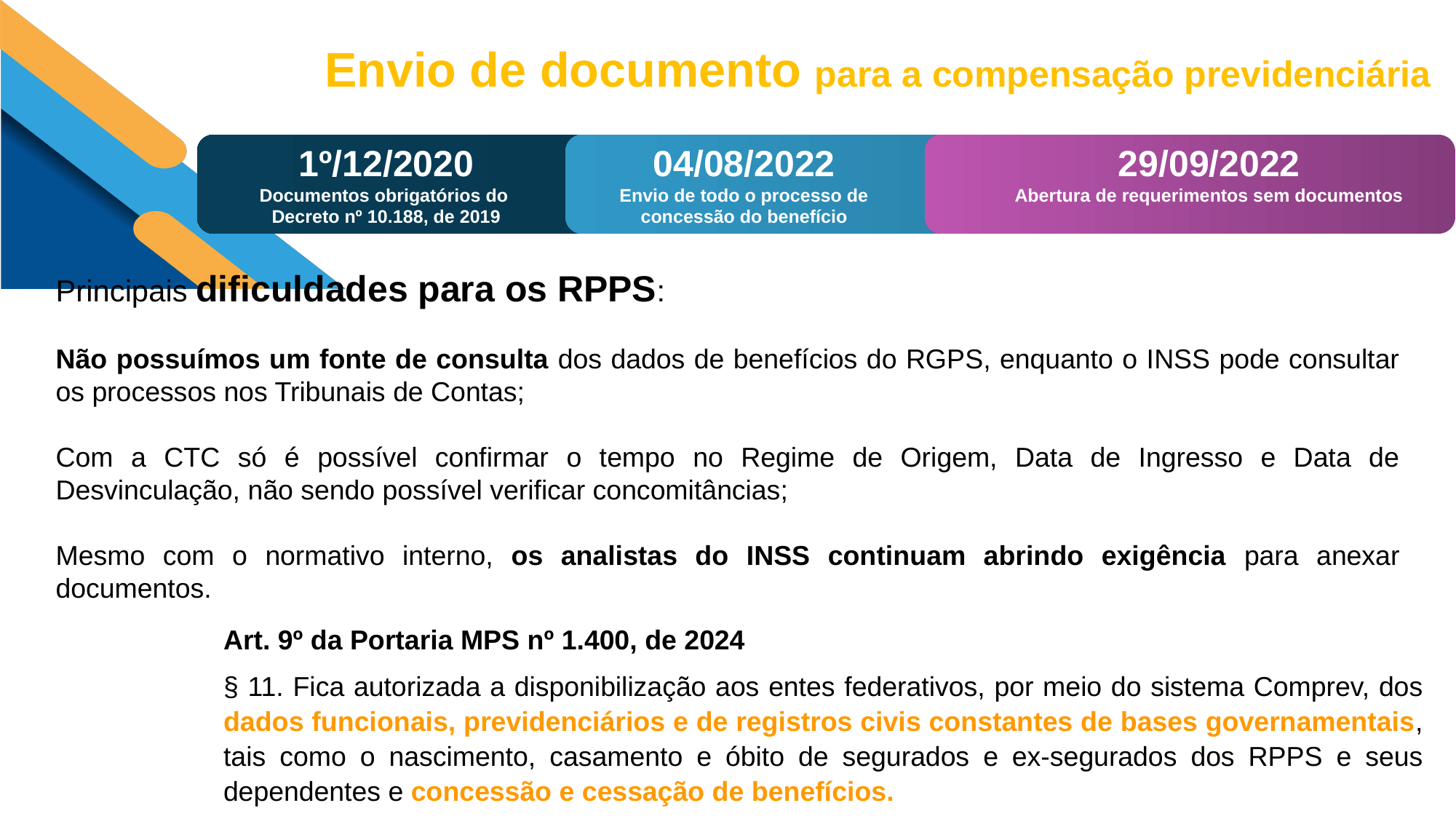

Envio de documento para a compensação previdenciária
04/08/2022
Envio de todo o processo de concessão do benefício
29/09/2022
Abertura de requerimentos sem documentos
1º/12/2020
Documentos obrigatórios do
Decreto nº 10.188, de 2019

Principais dificuldades para os RPPS:

Não possuímos um fonte de consulta dos dados de benefícios do RGPS, enquanto o INSS pode consultar os processos nos Tribunais de Contas;

Com a CTC só é possível confirmar o tempo no Regime de Origem, Data de Ingresso e Data de Desvinculação, não sendo possível verificar concomitâncias;

Mesmo com o normativo interno, os analistas do INSS continuam abrindo exigência para anexar documentos.
Art. 9º da Portaria MPS nº 1.400, de 2024
§ 11. Fica autorizada a disponibilização aos entes federativos, por meio do sistema Comprev, dos dados funcionais, previdenciários e de registros civis constantes de bases governamentais, tais como o nascimento, casamento e óbito de segurados e ex-segurados dos RPPS e seus dependentes e concessão e cessação de benefícios.